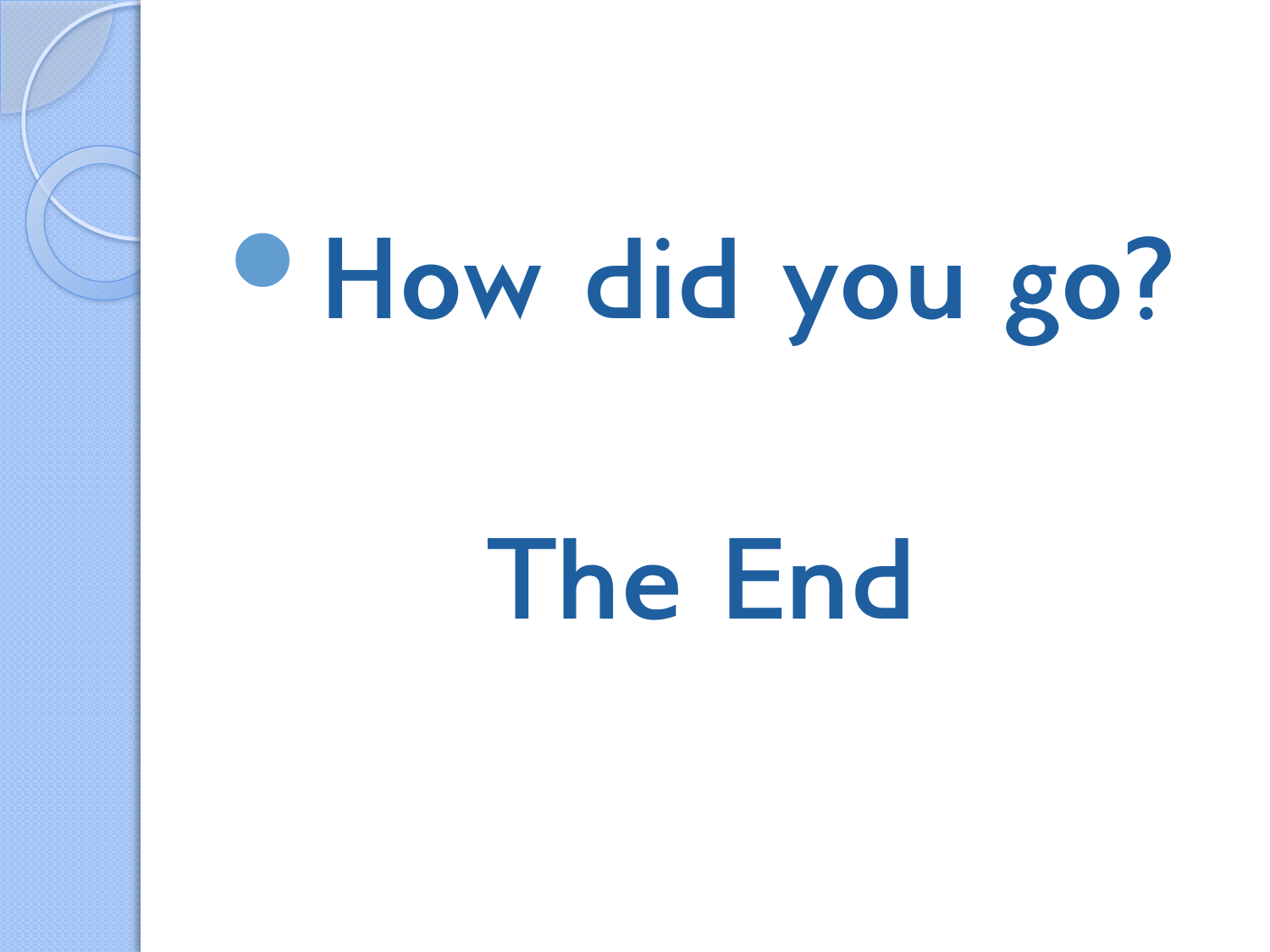

#
How did you go?

The End